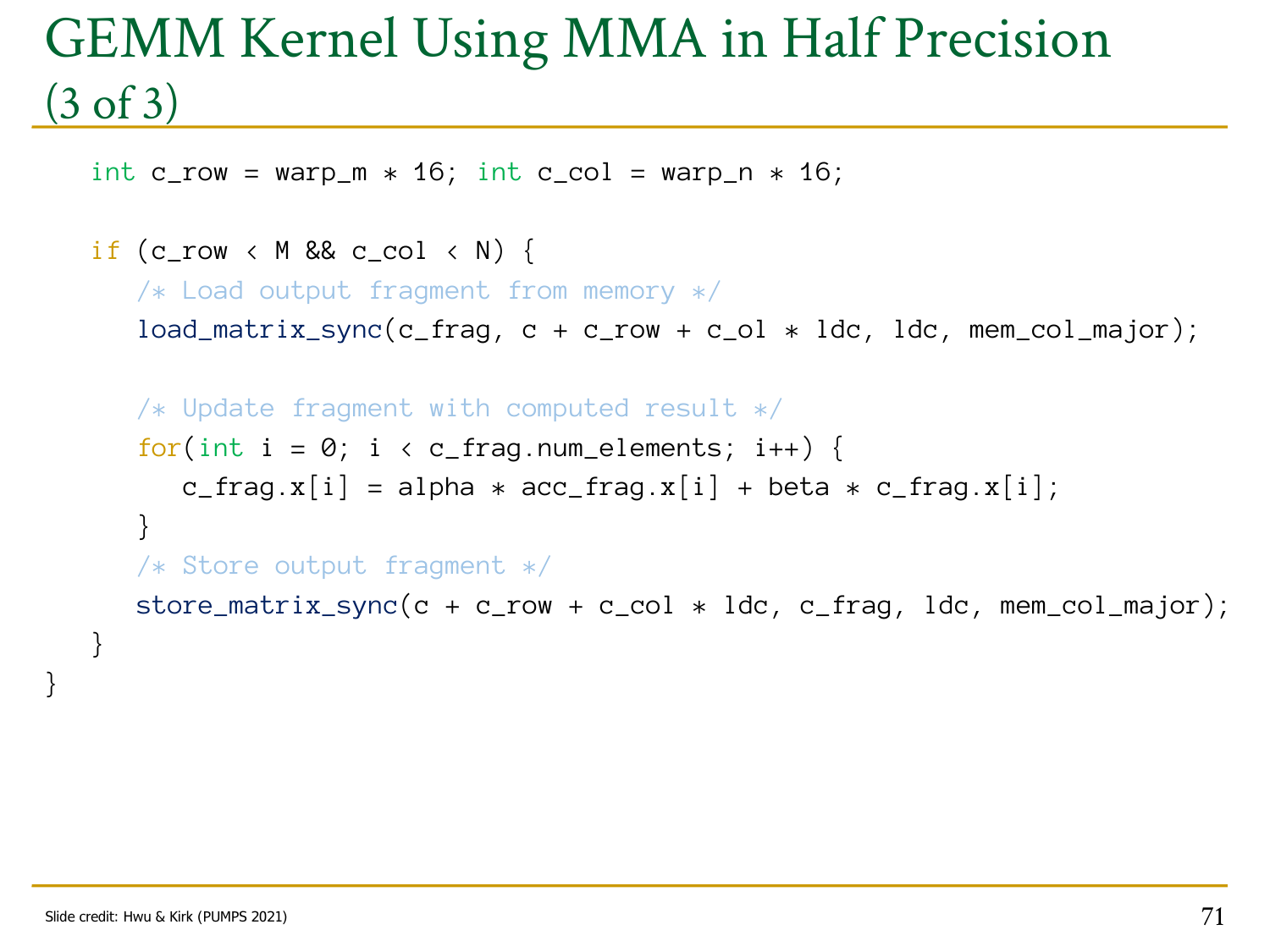

# GEMM Kernel Using MMA in Half Precision (3 of 3)
   int c_row = warp_m * 16; int c_col = warp_n * 16;

   if (c_row < M && c_col < N) {
      /* Load output fragment from memory */
      load_matrix_sync(c_frag, c + c_row + c_ol * ldc, ldc, mem_col_major);

      /* Update fragment with computed result */
      for(int i = 0; i < c_frag.num_elements; i++) {
         c_frag.x[i] = alpha * acc_frag.x[i] + beta * c_frag.x[i];
      }
      /* Store output fragment */
      store_matrix_sync(c + c_row + c_col * ldc, c_frag, ldc, mem_col_major);
   }
}
71
Slide credit: Hwu & Kirk (PUMPS 2021)